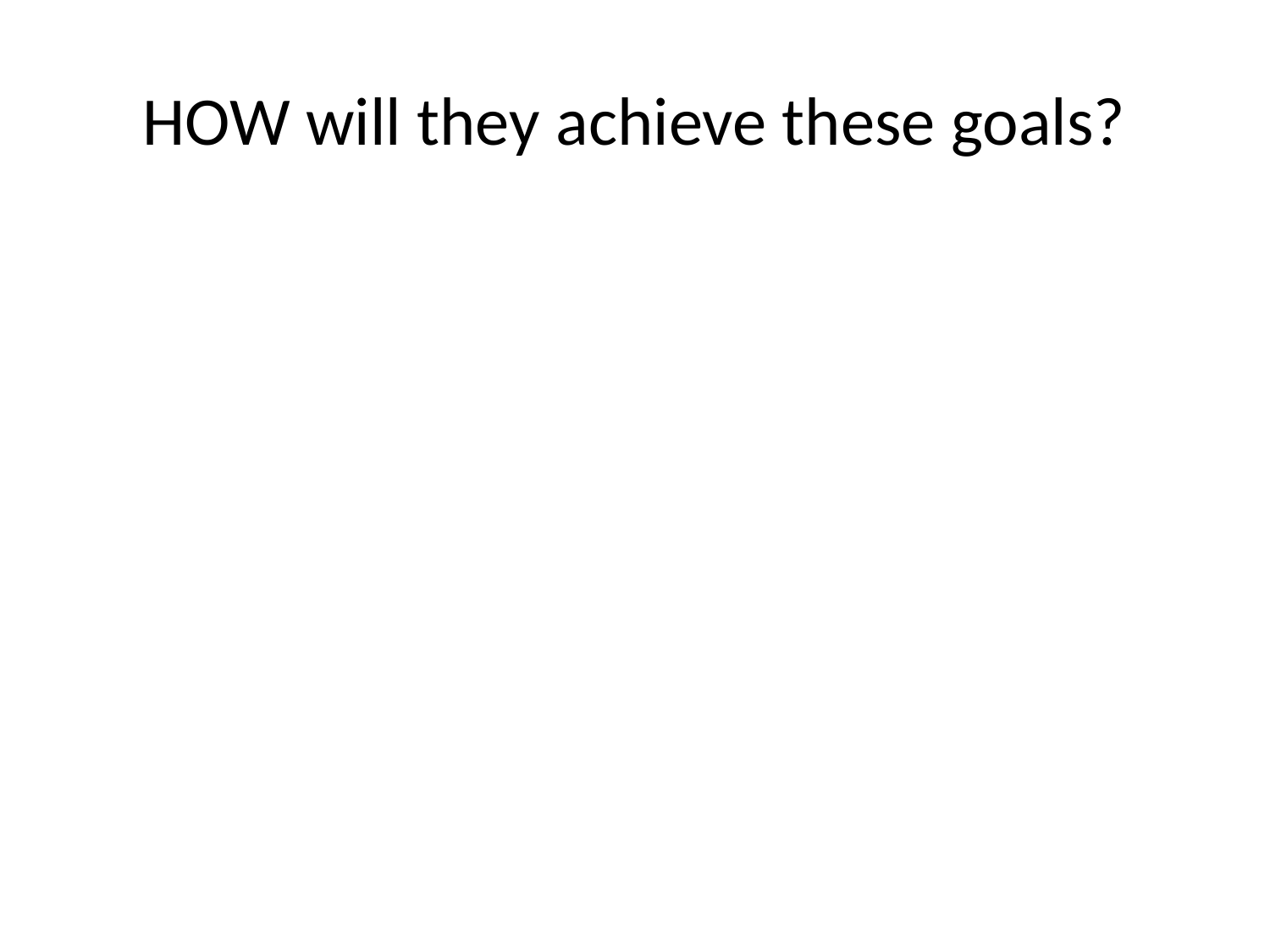

# HOW will they achieve these goals?